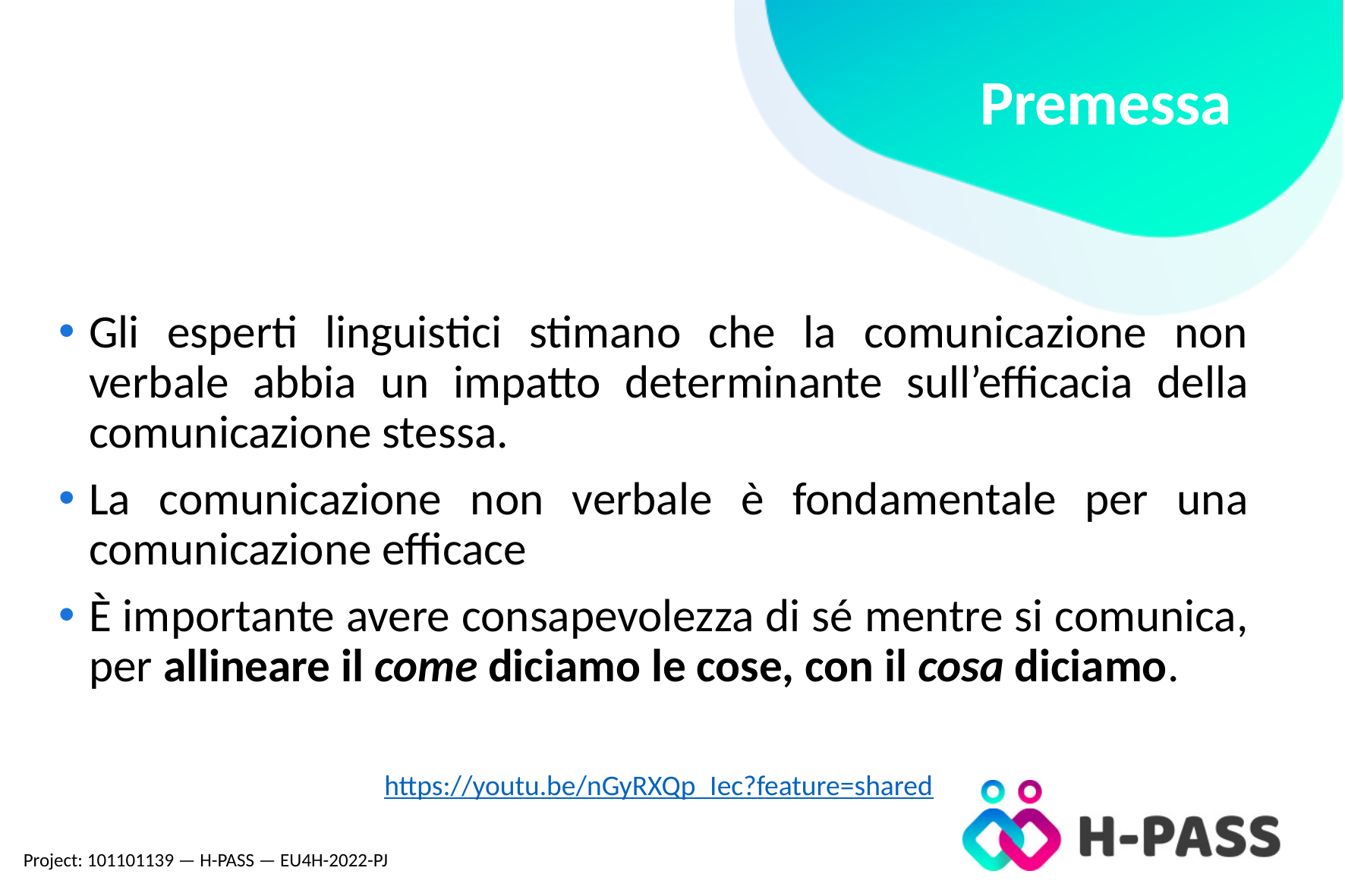

# Premessa
Gli esperti linguistici stimano che la comunicazione non verbale abbia un impatto determinante sull’efficacia della comunicazione stessa.
La comunicazione non verbale è fondamentale per una comunicazione efficace
È importante avere consapevolezza di sé mentre si comunica, per allineare il come diciamo le cose, con il cosa diciamo.
https://youtu.be/nGyRXQp_Iec?feature=shared
Project: 101101139 — H-PASS — EU4H-2022-PJ